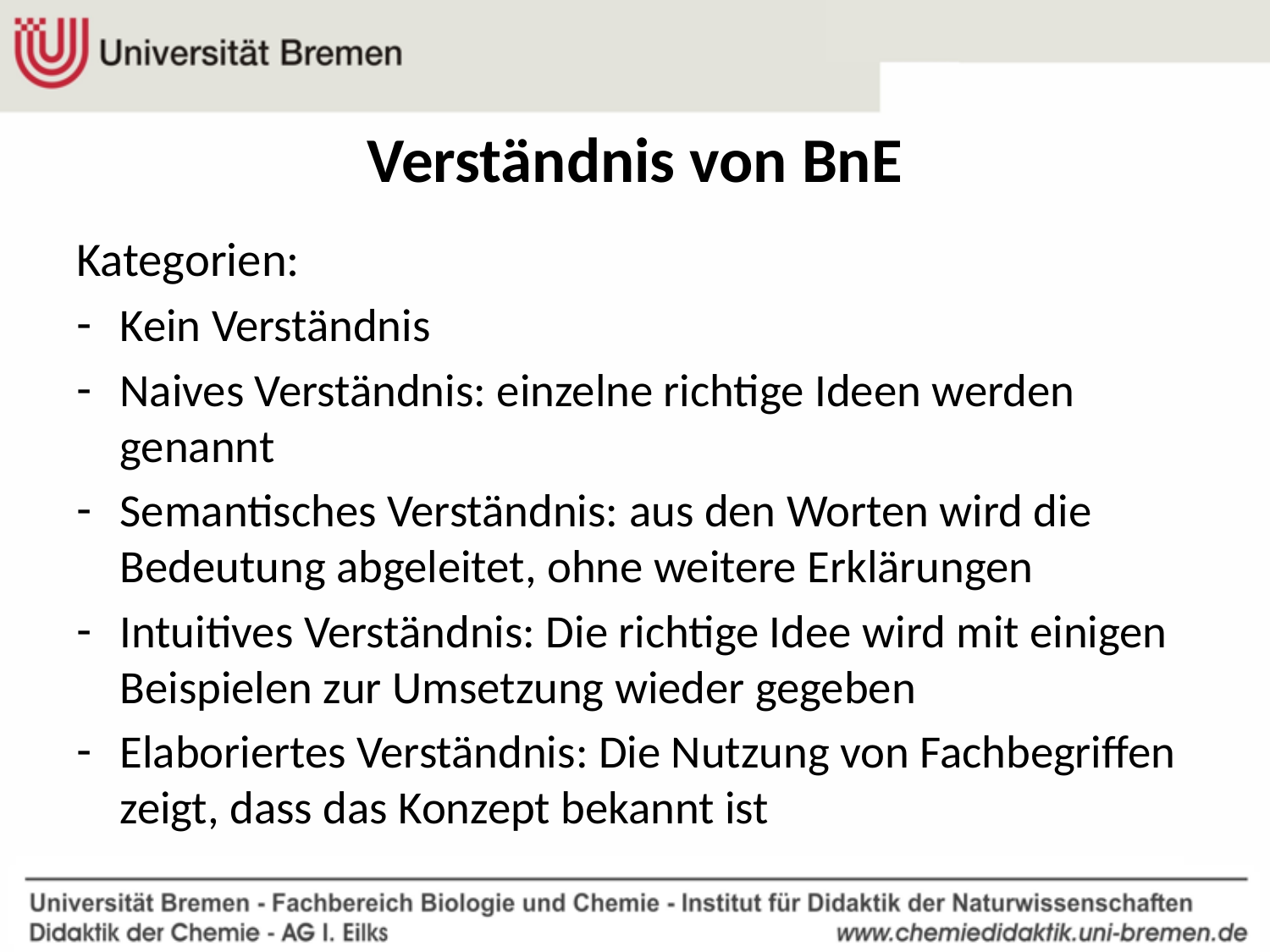

# Verständnis von BnE
Kategorien:
Kein Verständnis
Naives Verständnis: einzelne richtige Ideen werden genannt
Semantisches Verständnis: aus den Worten wird die Bedeutung abgeleitet, ohne weitere Erklärungen
Intuitives Verständnis: Die richtige Idee wird mit einigen Beispielen zur Umsetzung wieder gegeben
Elaboriertes Verständnis: Die Nutzung von Fachbegriffen zeigt, dass das Konzept bekannt ist